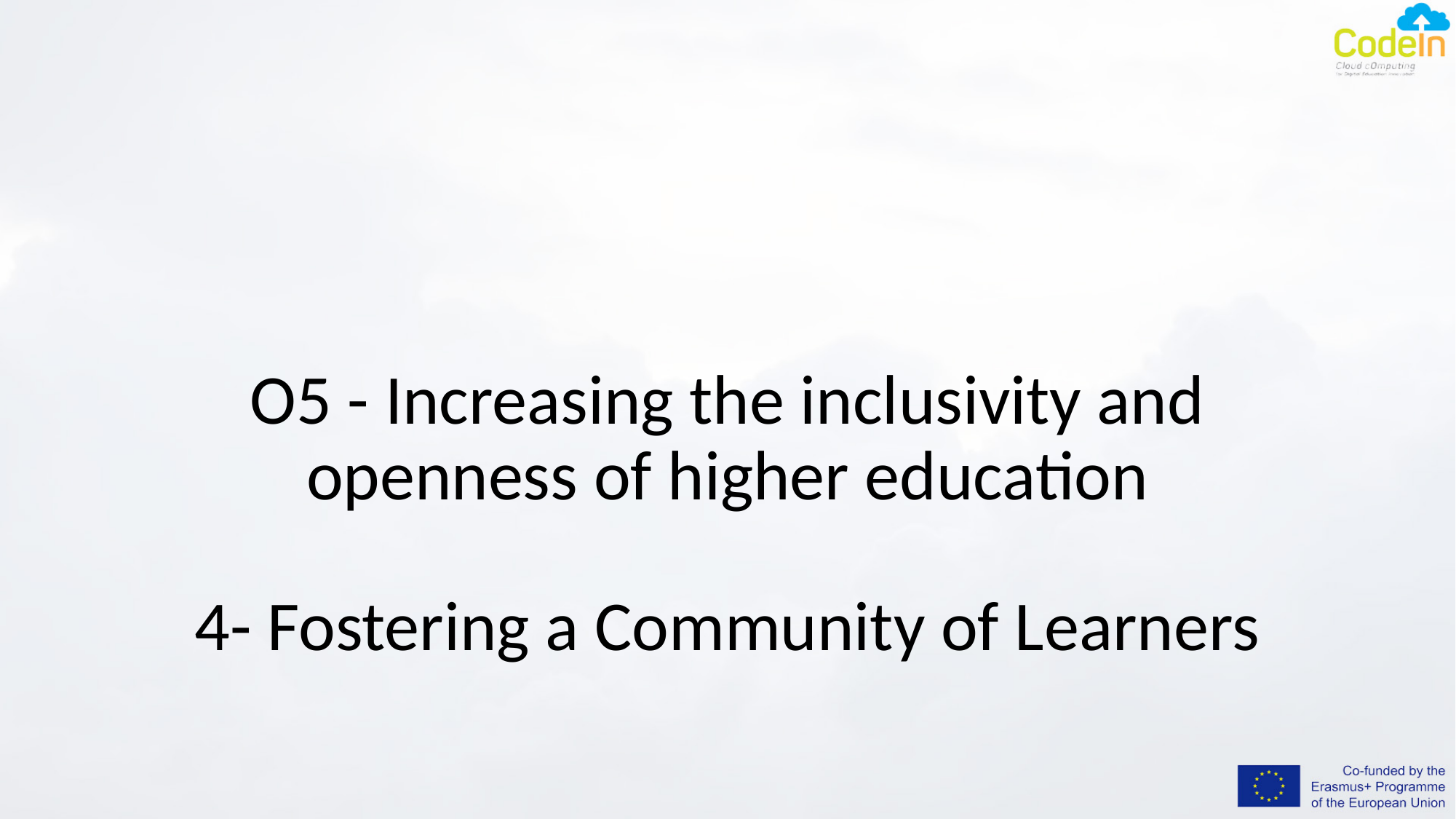

# O5 - Increasing the inclusivity and openness of higher education 4- Fostering a Community of Learners